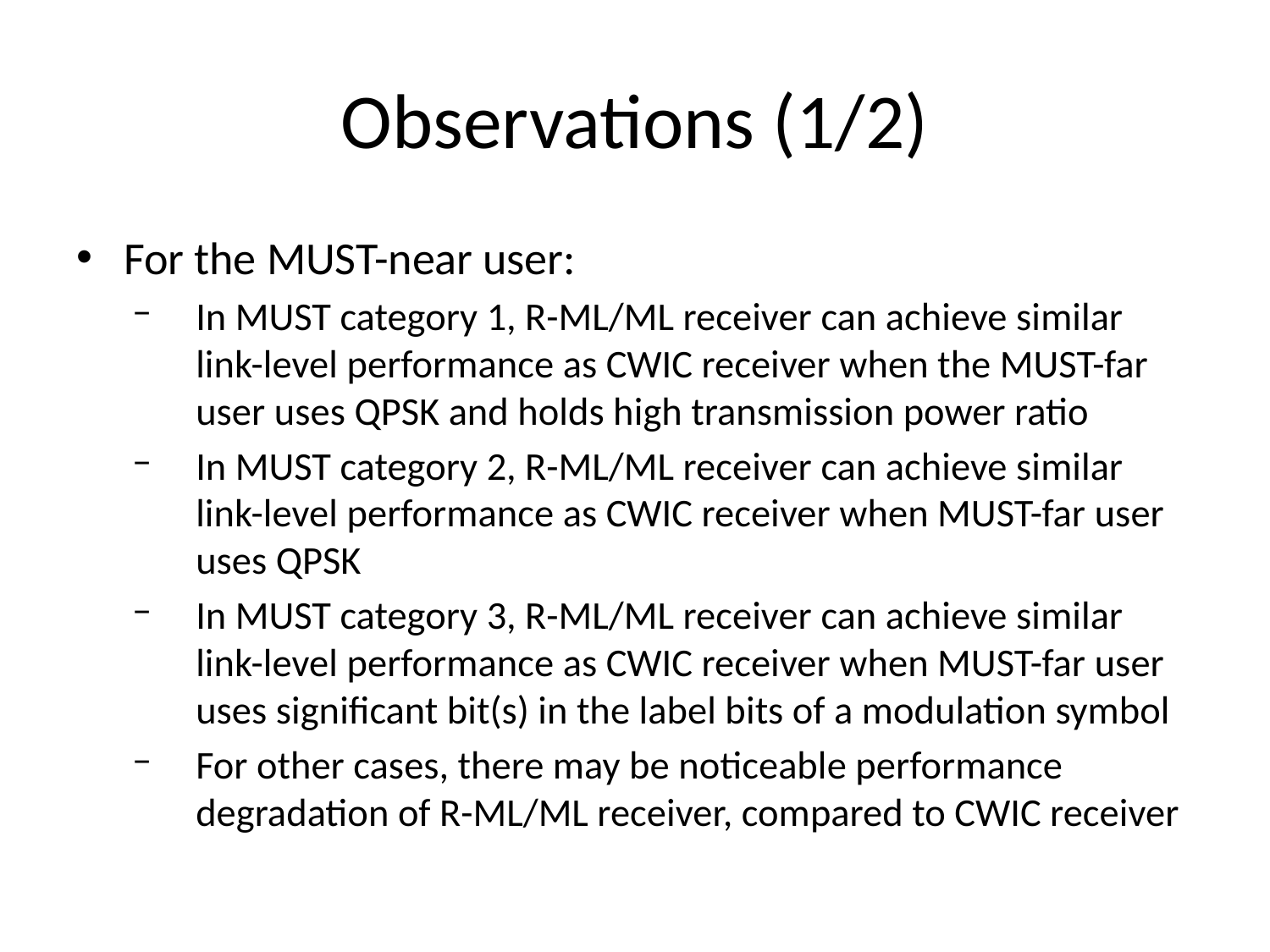

# Observations (1/2)
For the MUST-near user:
In MUST category 1, R-ML/ML receiver can achieve similar link-level performance as CWIC receiver when the MUST-far user uses QPSK and holds high transmission power ratio
In MUST category 2, R-ML/ML receiver can achieve similar link-level performance as CWIC receiver when MUST-far user uses QPSK
In MUST category 3, R-ML/ML receiver can achieve similar link-level performance as CWIC receiver when MUST-far user uses significant bit(s) in the label bits of a modulation symbol
For other cases, there may be noticeable performance degradation of R-ML/ML receiver, compared to CWIC receiver